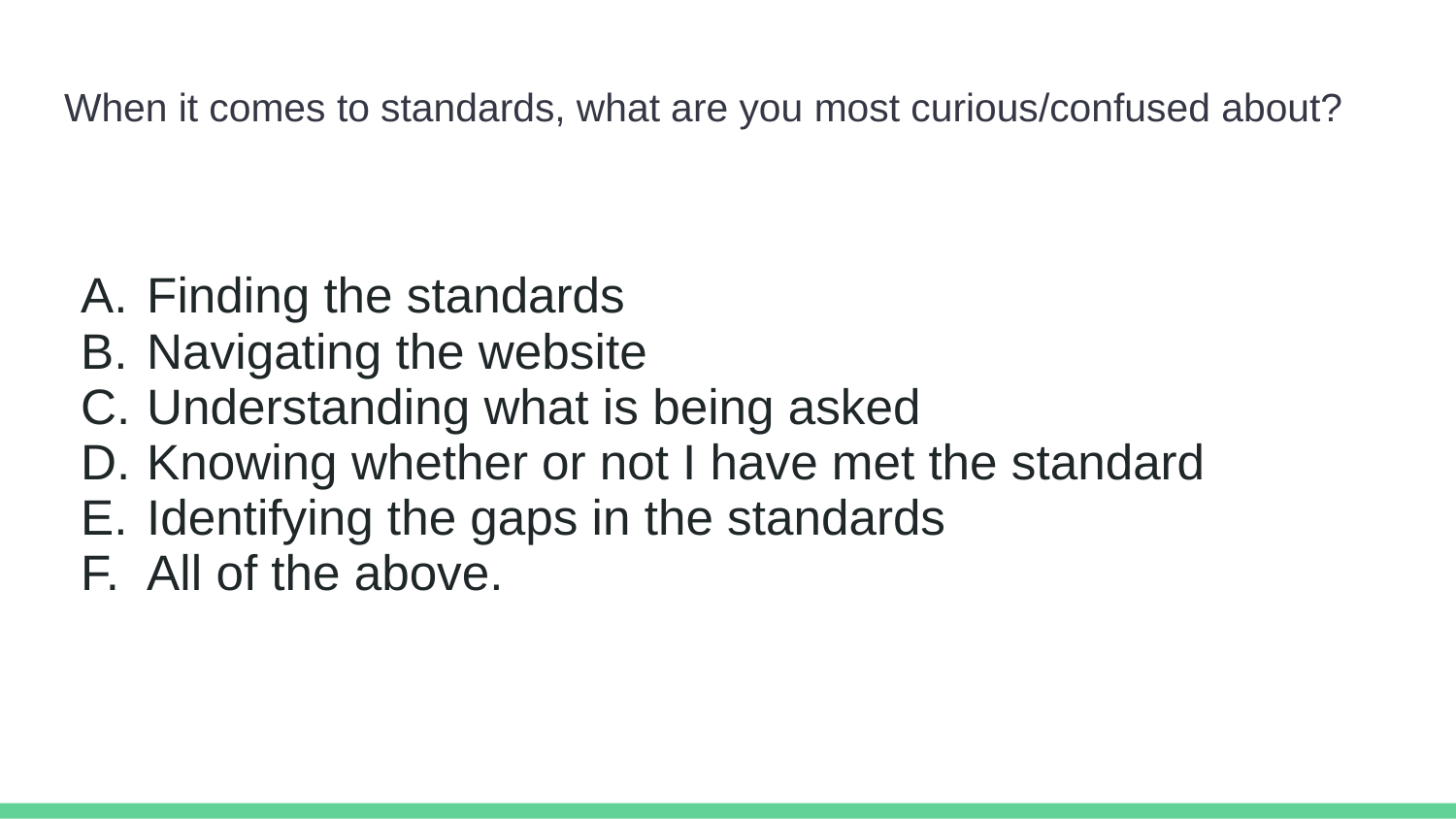

# When it comes to standards, what are you most curious/confused about?
Finding the standards
Navigating the website
Understanding what is being asked
Knowing whether or not I have met the standard
Identifying the gaps in the standards
All of the above.